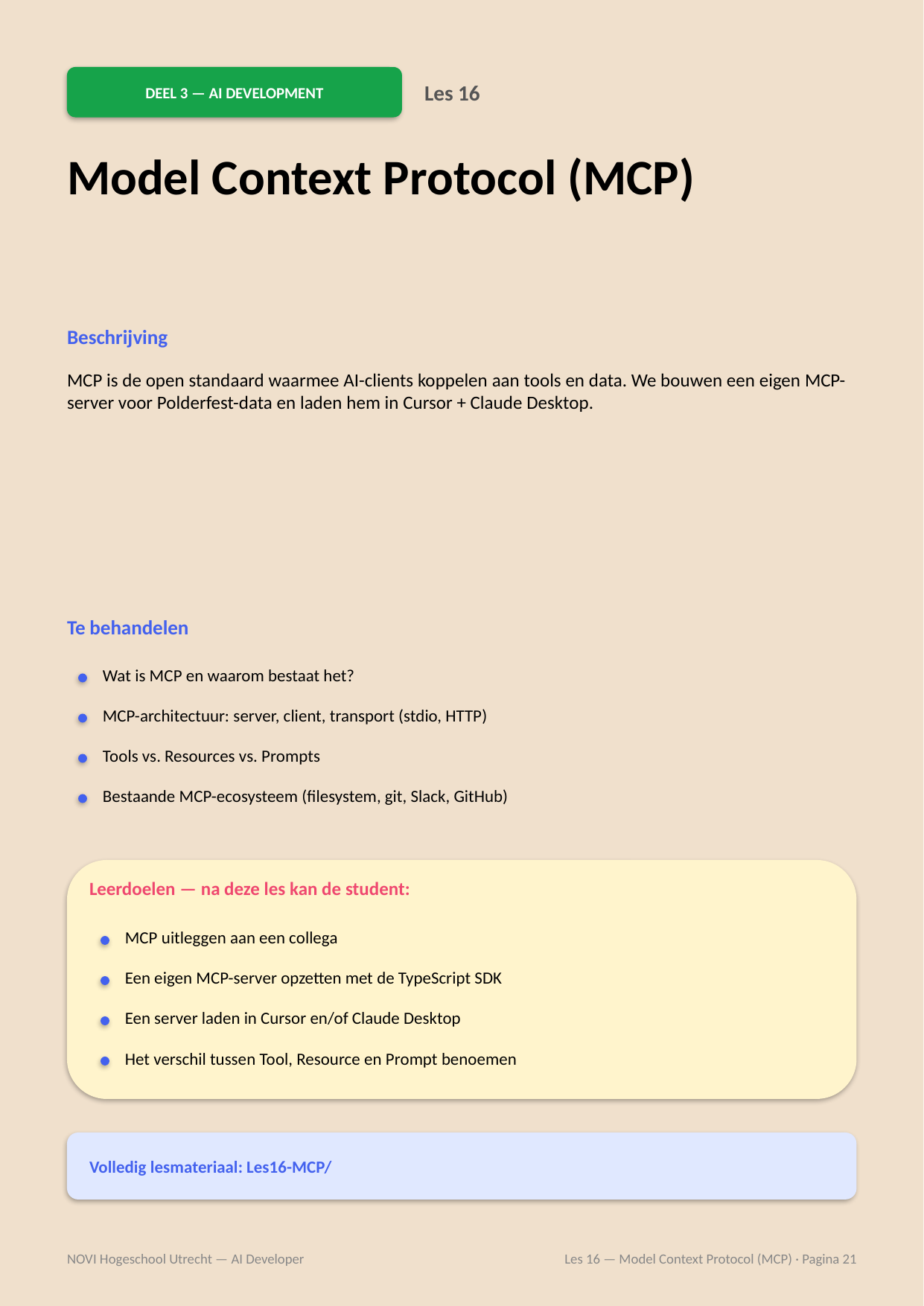

DEEL 3 — AI DEVELOPMENT
Les 16
Model Context Protocol (MCP)
Beschrijving
MCP is de open standaard waarmee AI-clients koppelen aan tools en data. We bouwen een eigen MCP-server voor Polderfest-data en laden hem in Cursor + Claude Desktop.
Te behandelen
Wat is MCP en waarom bestaat het?

MCP-architectuur: server, client, transport (stdio, HTTP)

Tools vs. Resources vs. Prompts

Bestaande MCP-ecosysteem (filesystem, git, Slack, GitHub)

Leerdoelen — na deze les kan de student:
MCP uitleggen aan een collega

Een eigen MCP-server opzetten met de TypeScript SDK

Een server laden in Cursor en/of Claude Desktop

Het verschil tussen Tool, Resource en Prompt benoemen

Volledig lesmateriaal: Les16-MCP/
NOVI Hogeschool Utrecht — AI Developer
Les 16 — Model Context Protocol (MCP) · Pagina 21